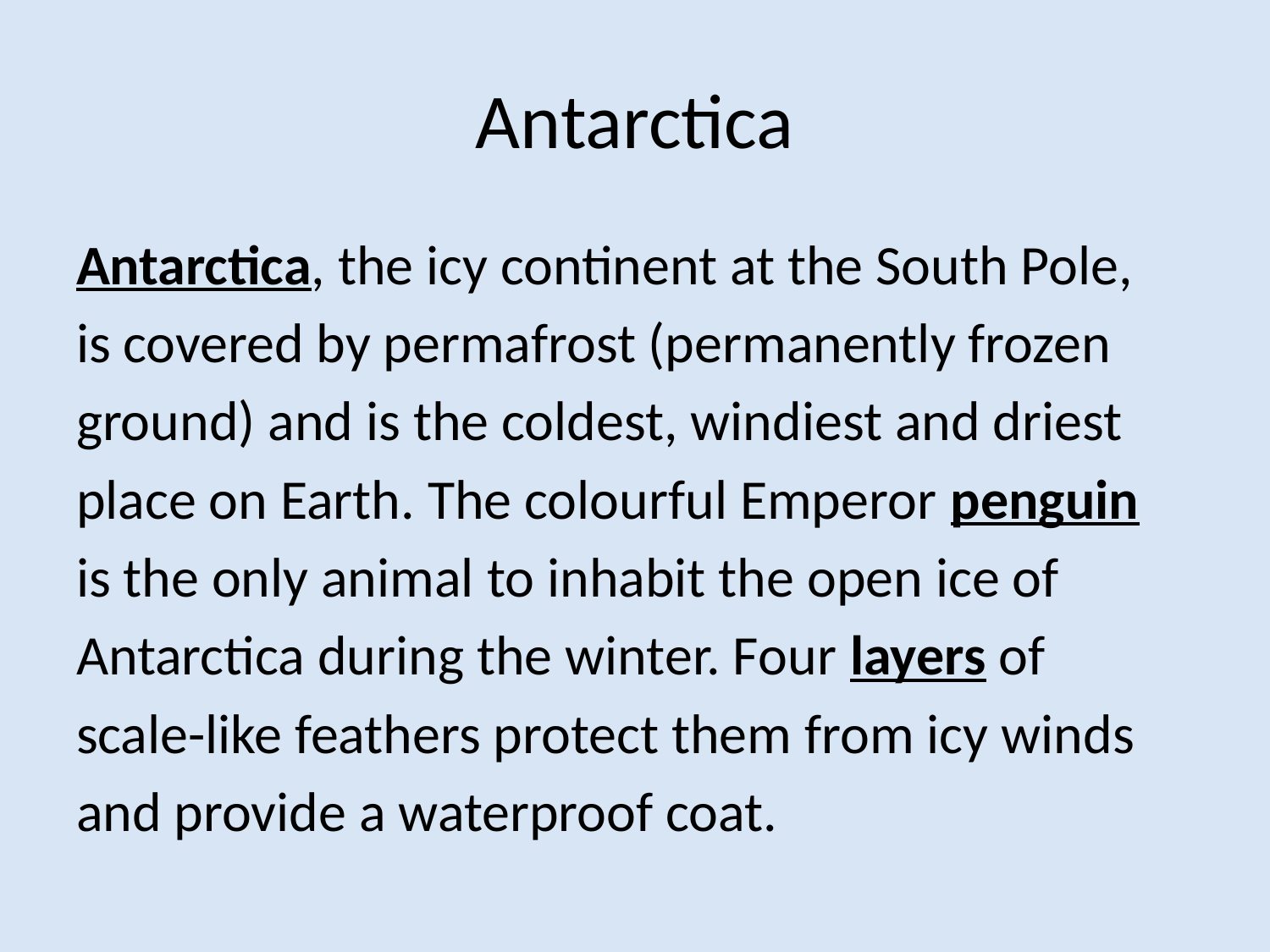

# Antarctica
Antarctica, the icy continent at the South Pole,
is covered by permafrost (permanently frozen
ground) and is the coldest, windiest and driest
place on Earth. The colourful Emperor penguin
is the only animal to inhabit the open ice of
Antarctica during the winter. Four layers of
scale-like feathers protect them from icy winds
and provide a waterproof coat.